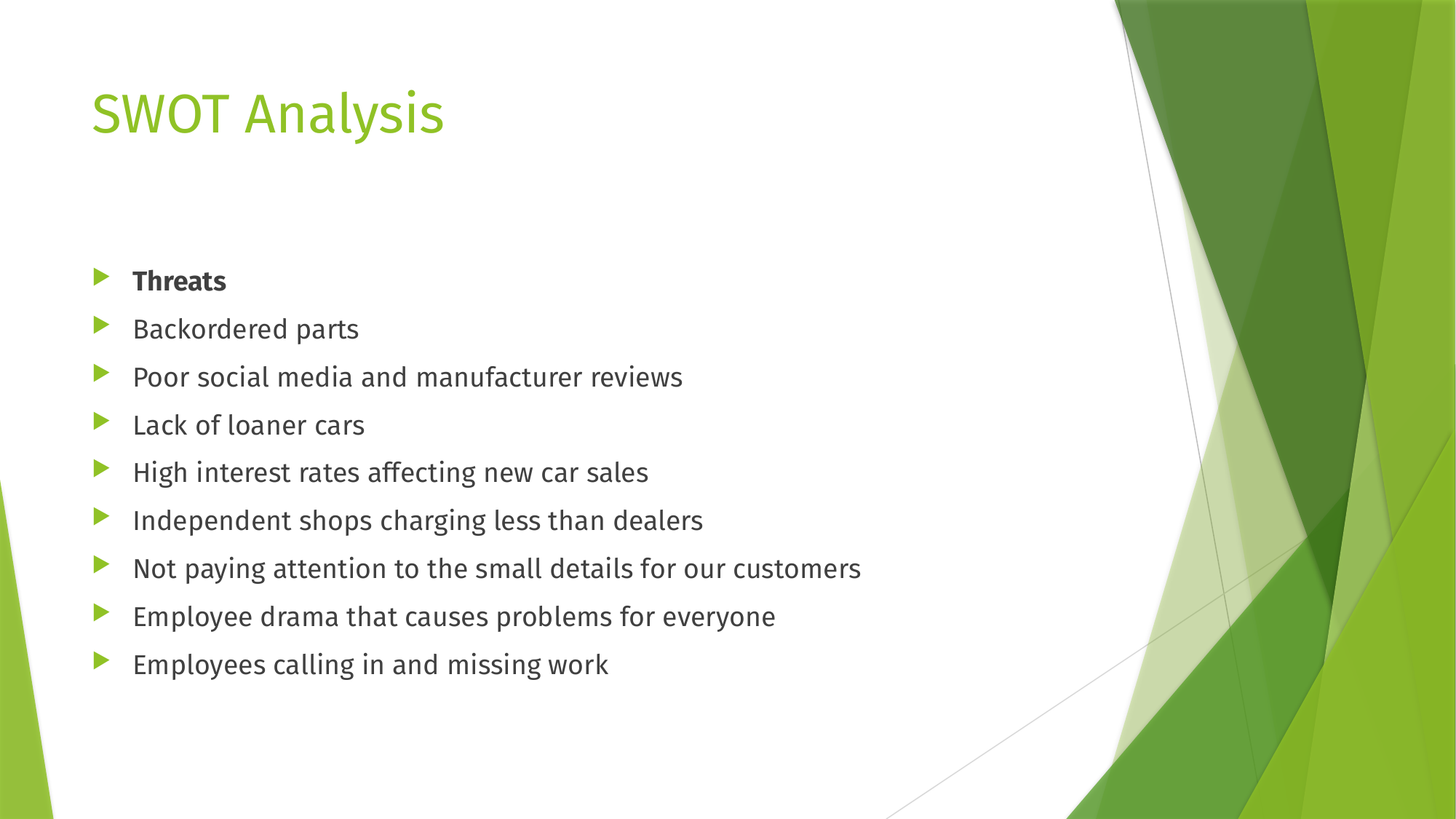

# SWOT Analysis
Threats
Backordered parts
Poor social media and manufacturer reviews
Lack of loaner cars
High interest rates affecting new car sales
Independent shops charging less than dealers
Not paying attention to the small details for our customers
Employee drama that causes problems for everyone
Employees calling in and missing work